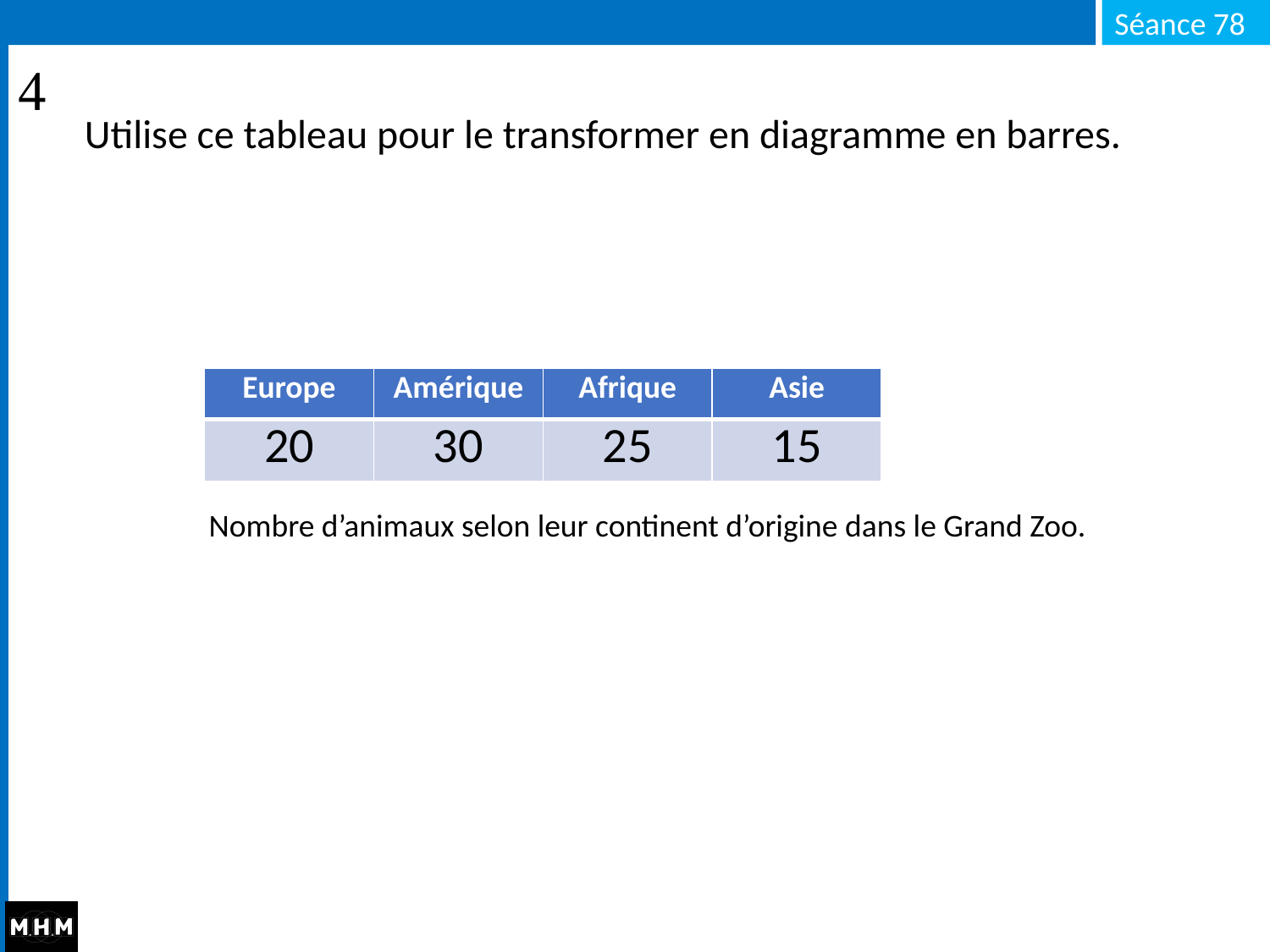

# Utilise ce tableau pour le transformer en diagramme en barres.
| Europe | Amérique | Afrique | Asie |
| --- | --- | --- | --- |
| 20 | 30 | 25 | 15 |
Nombre d’animaux selon leur continent d’origine dans le Grand Zoo.